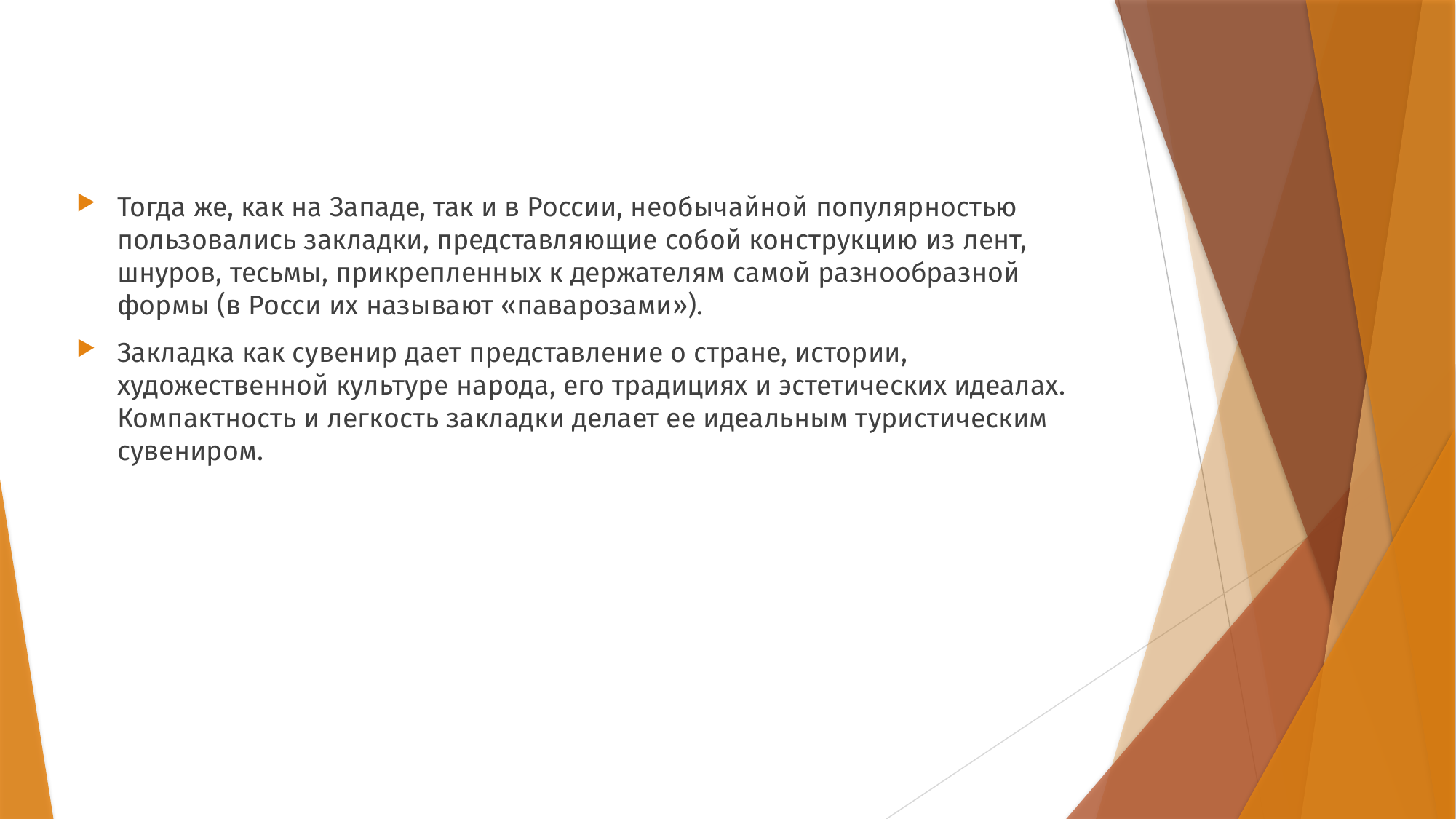

Тогда же, как на Западе, так и в России, необычайной популярностью пользовались закладки, представляющие собой конструкцию из лент, шнуров, тесьмы, прикрепленных к держателям самой разнообразной формы (в Росси их называют «паварозами»).
Закладка как сувенир дает представление о стране, истории, художественной культуре народа, его традициях и эстетических идеалах. Компактность и легкость закладки делает ее идеальным туристическим сувениром.